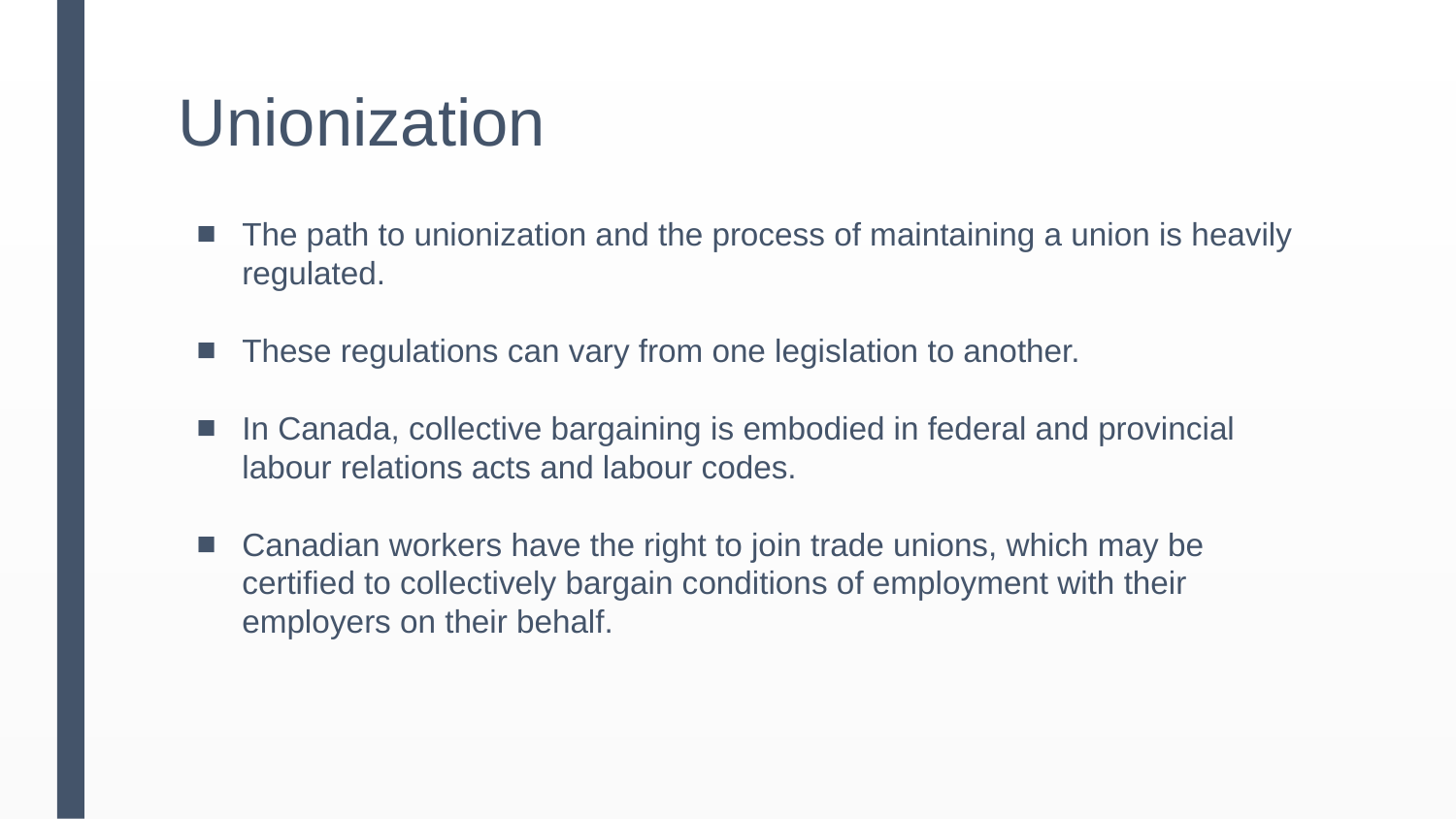

# Unionization
The path to unionization and the process of maintaining a union is heavily regulated.

These regulations can vary from one legislation to another.

In Canada, collective bargaining is embodied in federal and provincial labour relations acts and labour codes.

Canadian workers have the right to join trade unions, which may be certiﬁed to collectively bargain conditions of employment with their employers on their behalf.